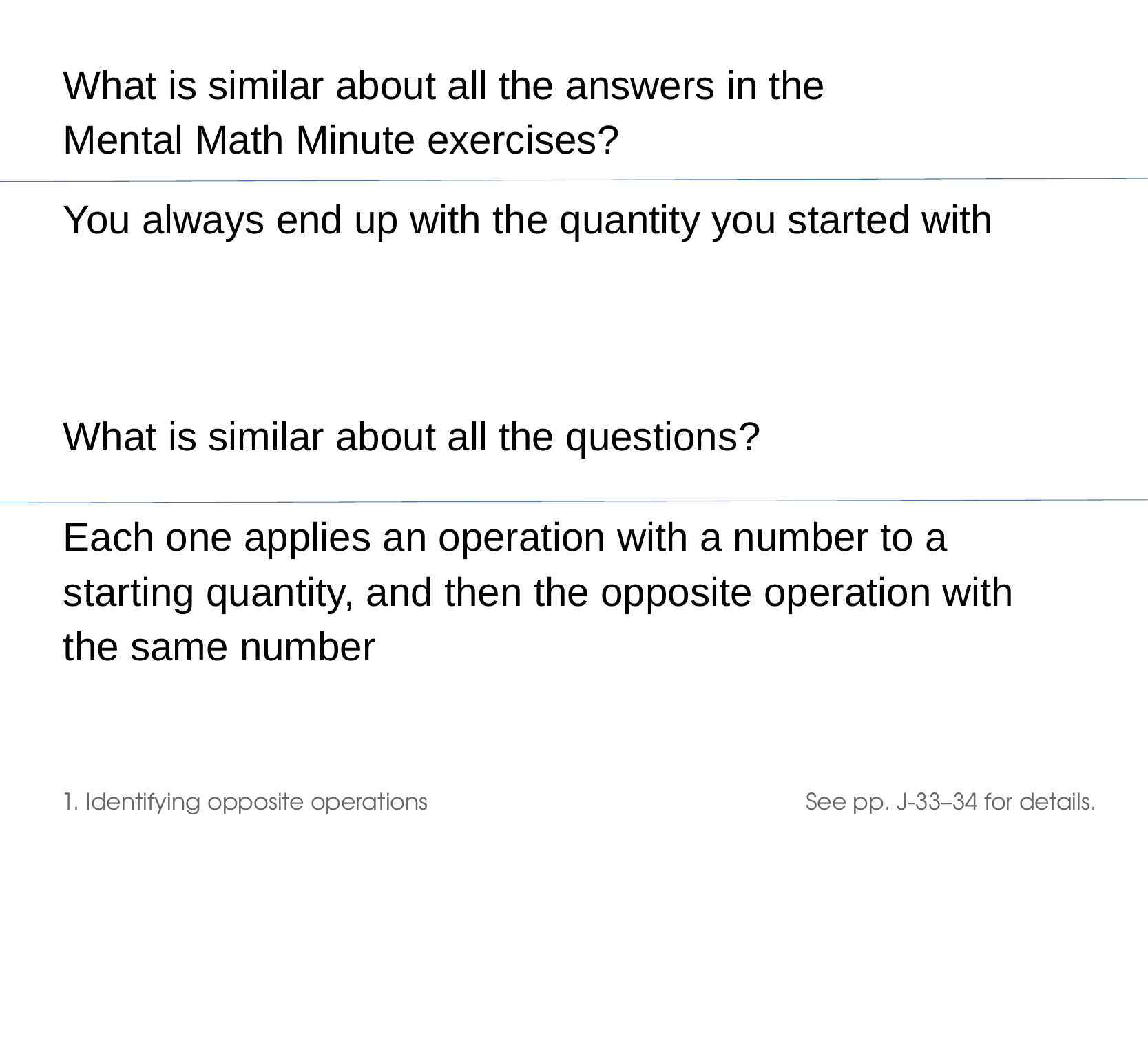

What is similar about all the answers in the
​Mental Math Minute exercises?
You always end up with the quantity you started with
What is similar about all the questions?
Each one applies an operation with a number to a starting quantity, and then the opposite operation with the same number
1. Identifying opposite operations
See pp. J-33–34 for details.